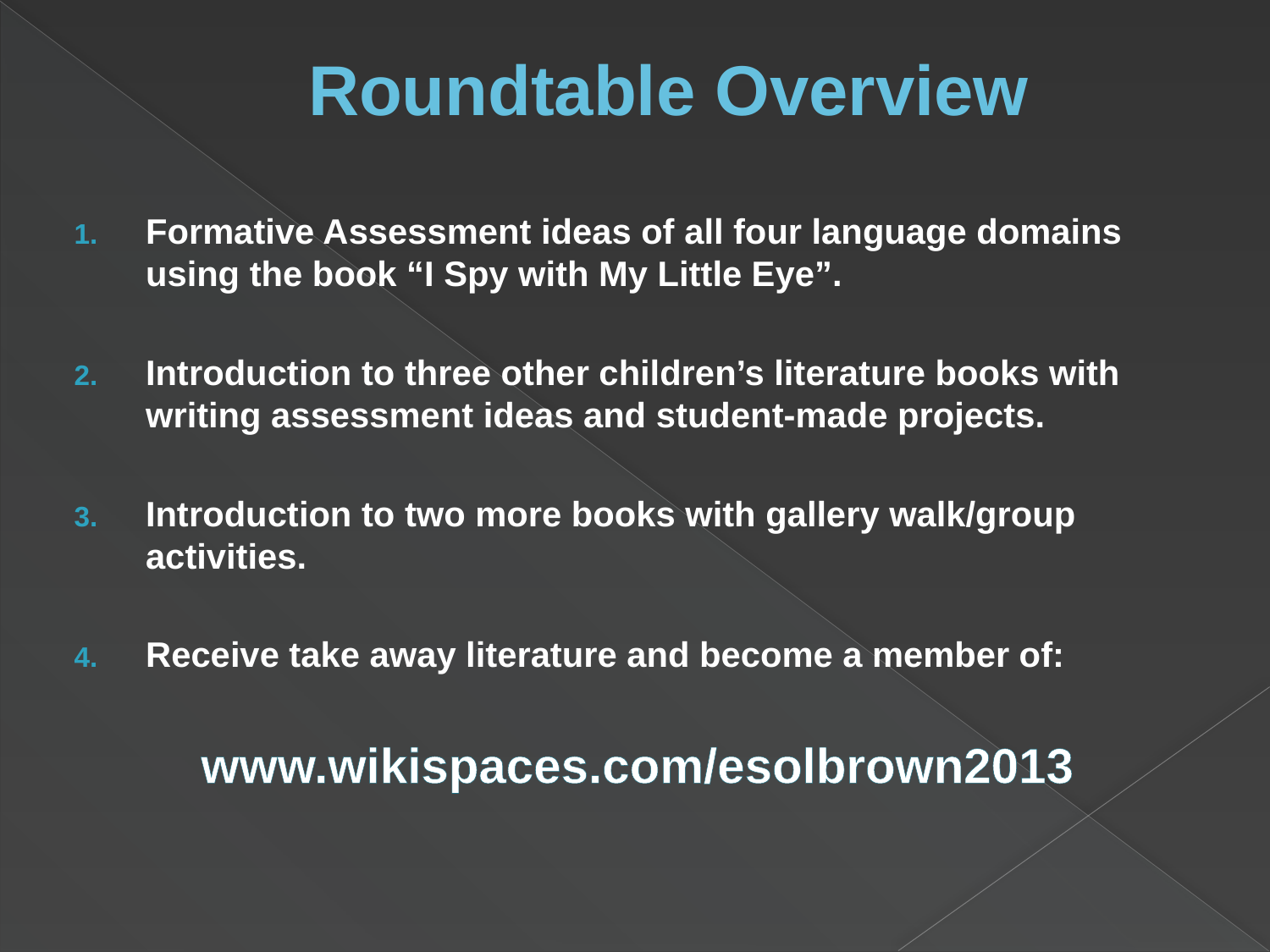

# Roundtable Overview
Formative Assessment ideas of all four language domains using the book “I Spy with My Little Eye”.

Introduction to three other children’s literature books with writing assessment ideas and student-made projects.

Introduction to two more books with gallery walk/group activities.

Receive take away literature and become a member of:

www.wikispaces.com/esolbrown2013